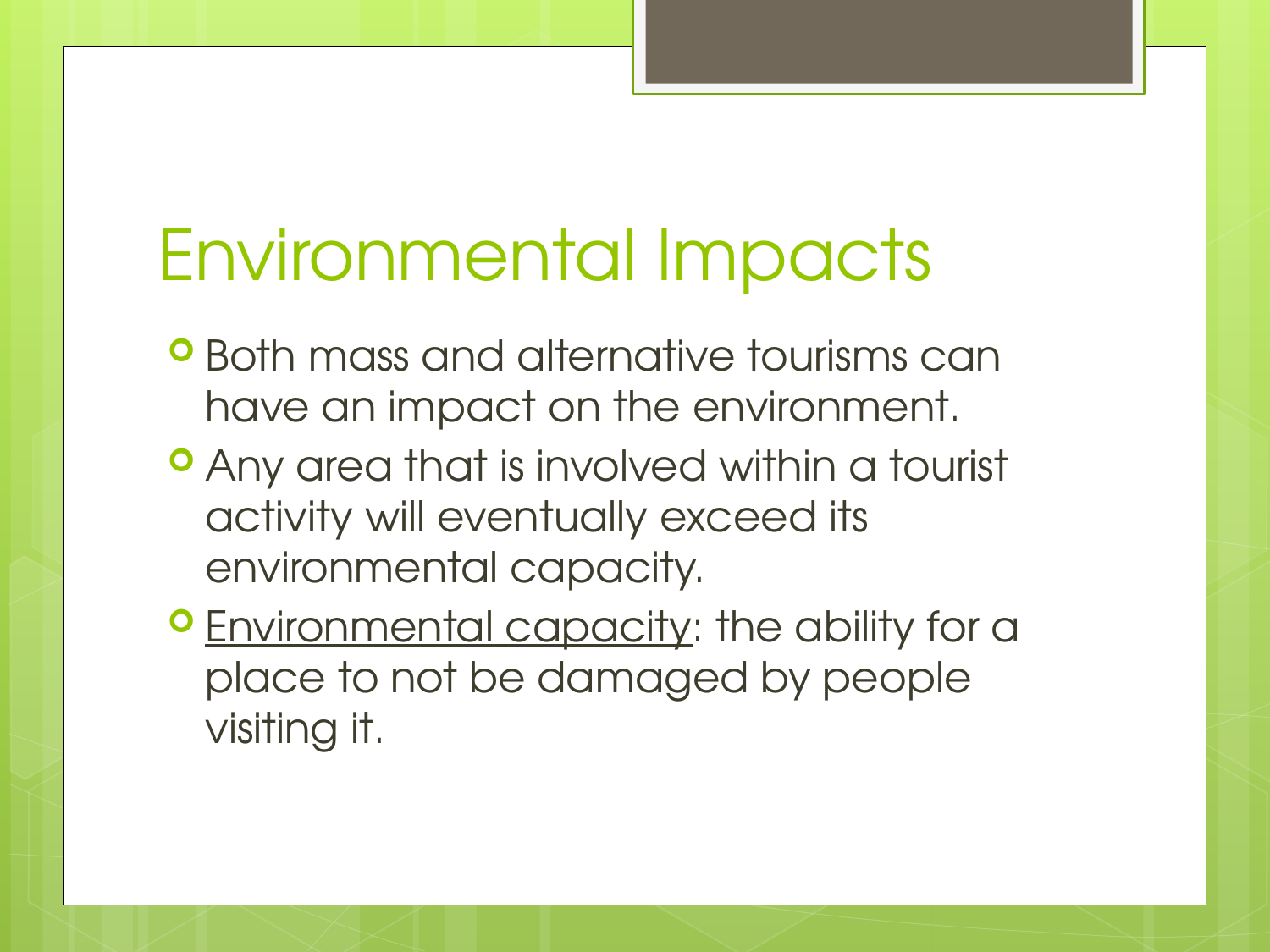

# Environmental Impacts
Both mass and alternative tourisms can have an impact on the environment.
Any area that is involved within a tourist activity will eventually exceed its environmental capacity.
Environmental capacity: the ability for a place to not be damaged by people visiting it.